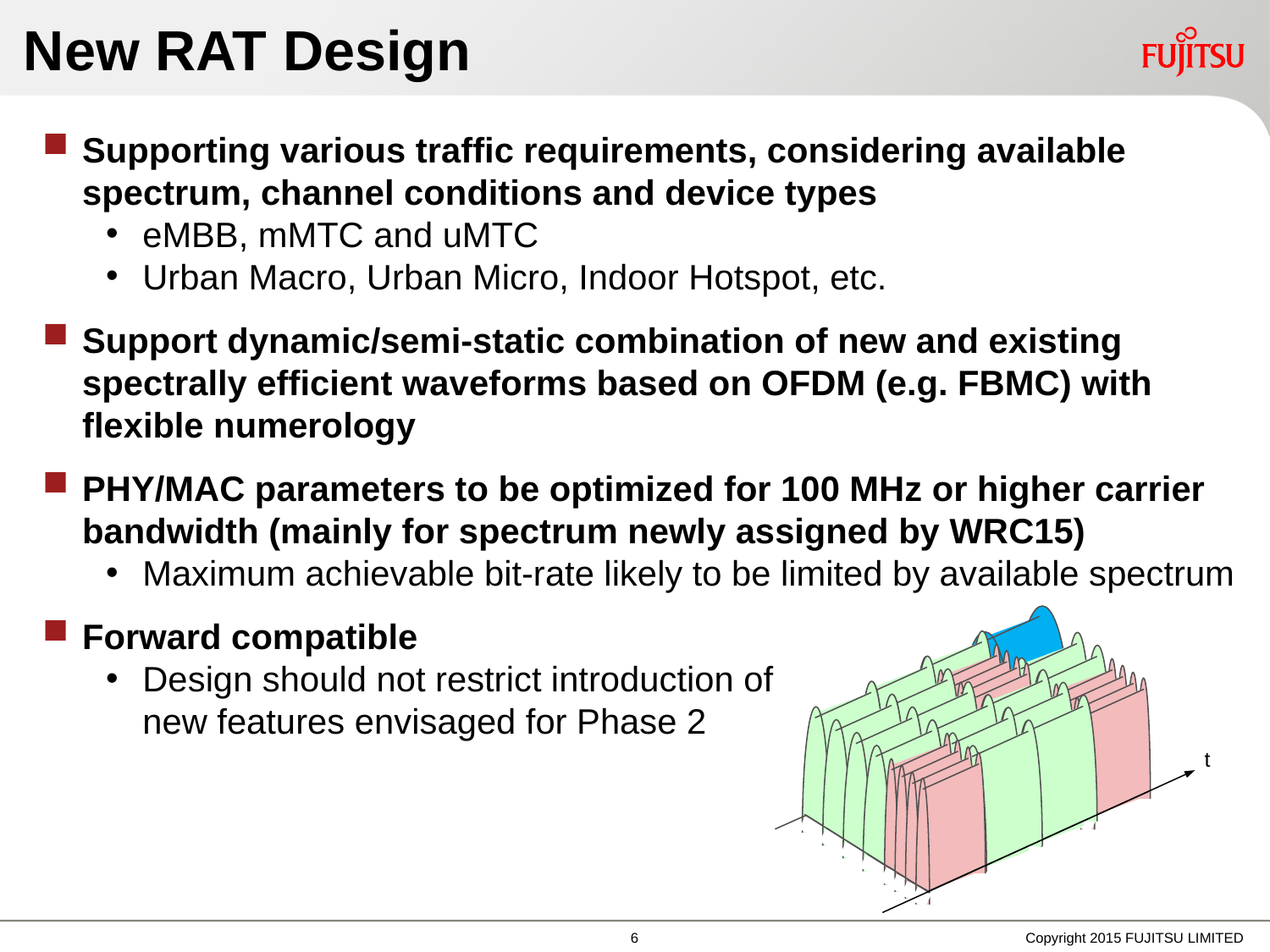

# New RAT Design
Supporting various traffic requirements, considering available spectrum, channel conditions and device types
eMBB, mMTC and uMTC
Urban Macro, Urban Micro, Indoor Hotspot, etc.
Support dynamic/semi-static combination of new and existing spectrally efficient waveforms based on OFDM (e.g. FBMC) with flexible numerology
PHY/MAC parameters to be optimized for 100 MHz or higher carrier bandwidth (mainly for spectrum newly assigned by WRC15)
Maximum achievable bit-rate likely to be limited by available spectrum
Forward compatible
Design should not restrict introduction of
new features envisaged for Phase 2

t

6
Copyright 2015 FUJITSU LIMITED